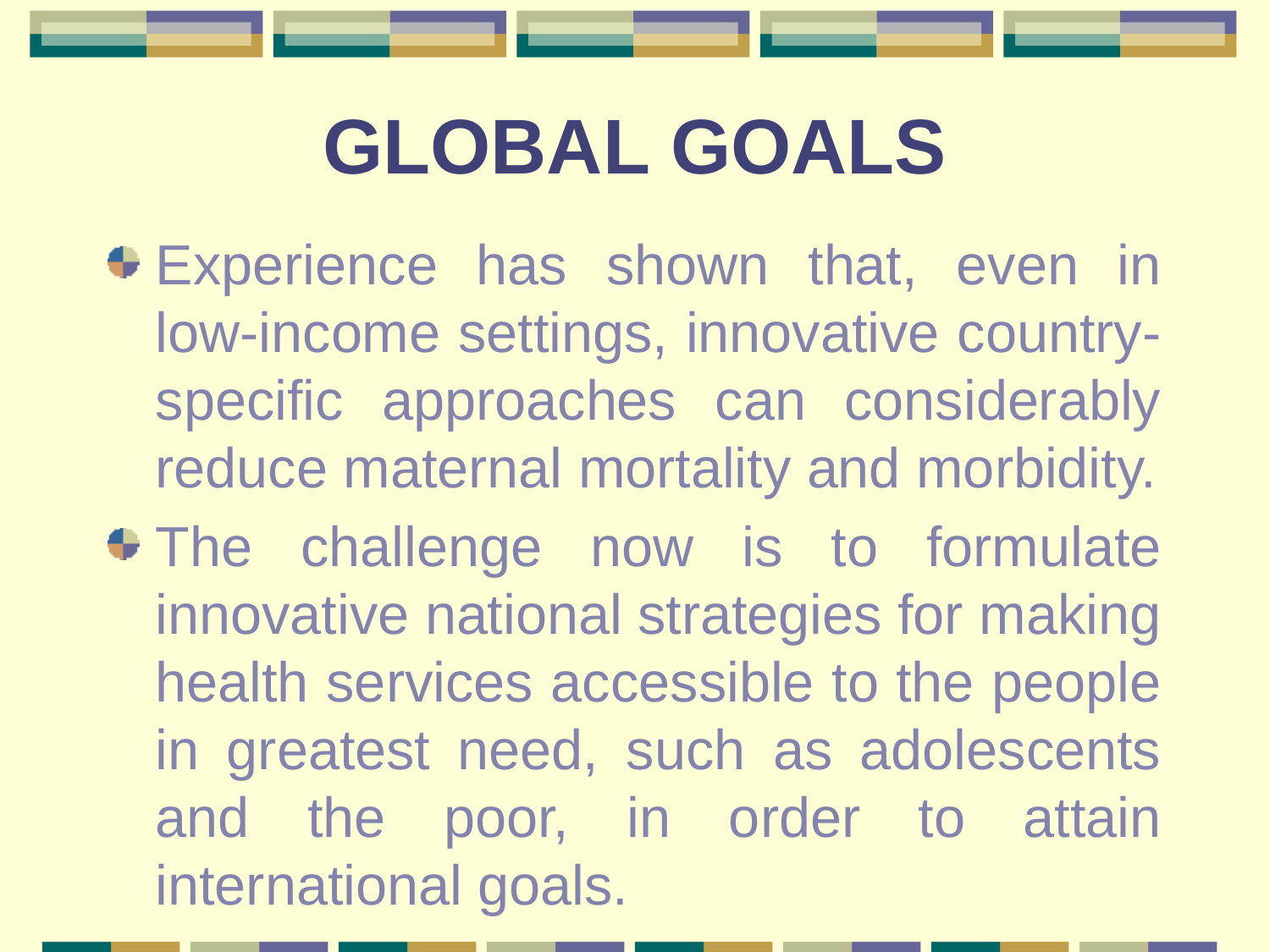

# GLOBAL GOALS
Experience has shown that, even in low-income settings, innovative country- specific approaches can considerably reduce maternal mortality and morbidity.
The challenge now is to formulate innovative national strategies for making health services accessible to the people in greatest need, such as adolescents and the poor, in order to attain international goals.